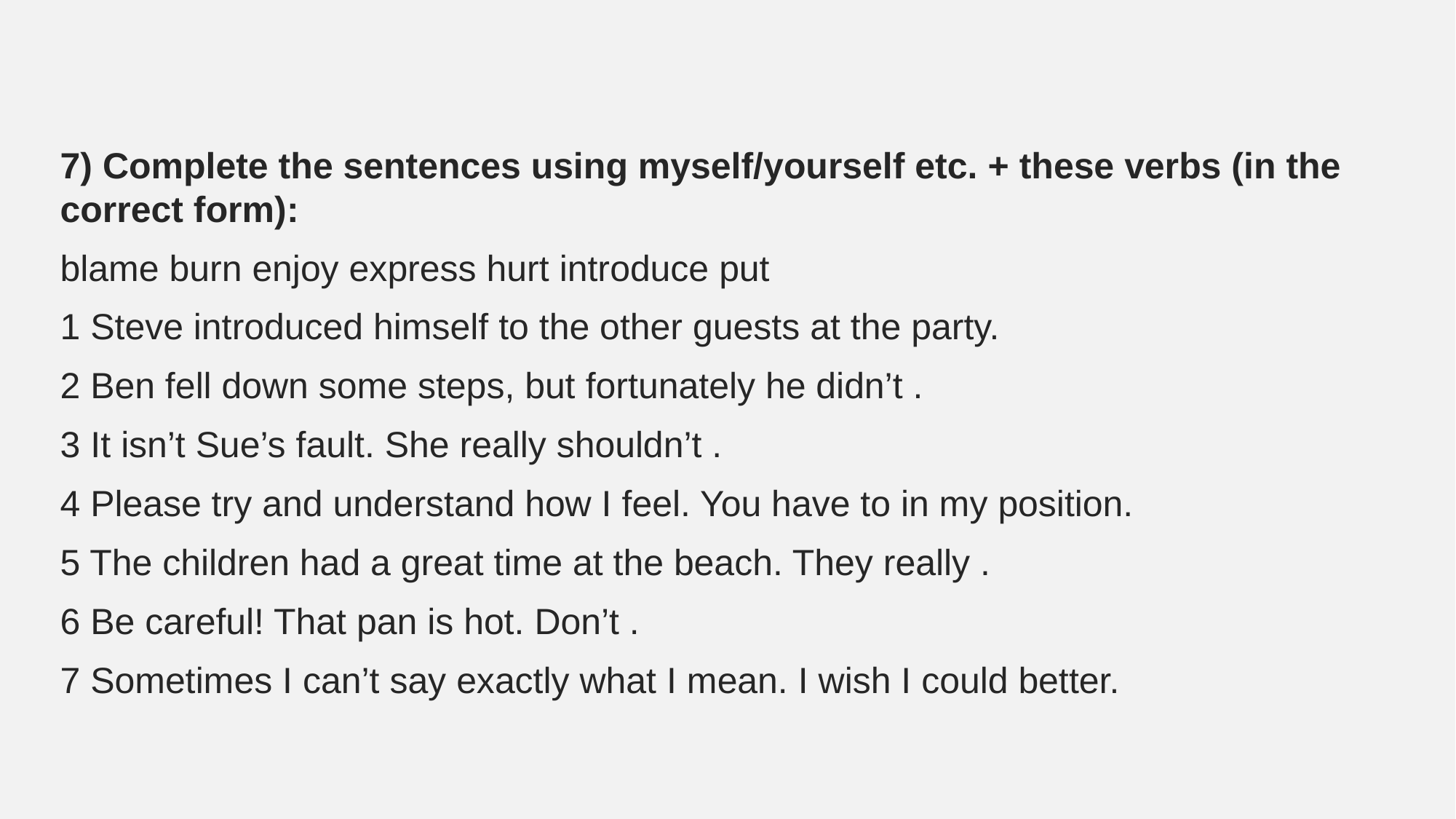

#
7) Complete the sentences using myself/yourself etc. + these verbs (in the correct form):
blame burn enjoy express hurt introduce put
1 Steve introduced himself to the other guests at the party.
2 Ben fell down some steps, but fortunately he didn’t .
3 It isn’t Sue’s fault. She really shouldn’t .
4 Please try and understand how I feel. You have to in my position.
5 The children had a great time at the beach. They really .
6 Be careful! That pan is hot. Don’t .
7 Sometimes I can’t say exactly what I mean. I wish I could better.